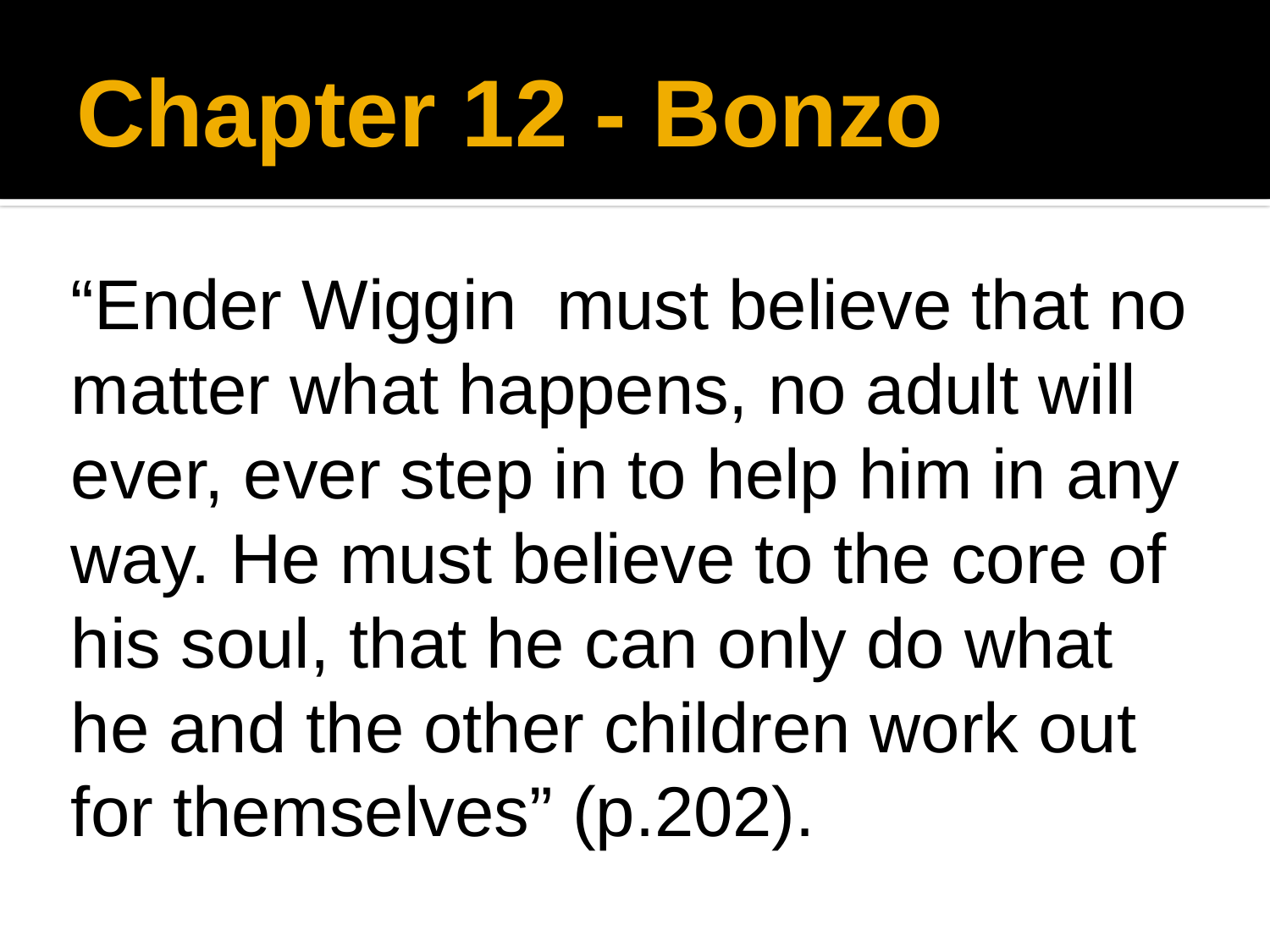

# Chapter 12 - Bonzo
“Ender Wiggin  must believe that no matter what happens, no adult will ever, ever step in to help him in any way. He must believe to the core of his soul, that he can only do what he and the other children work out for themselves” (p.202).